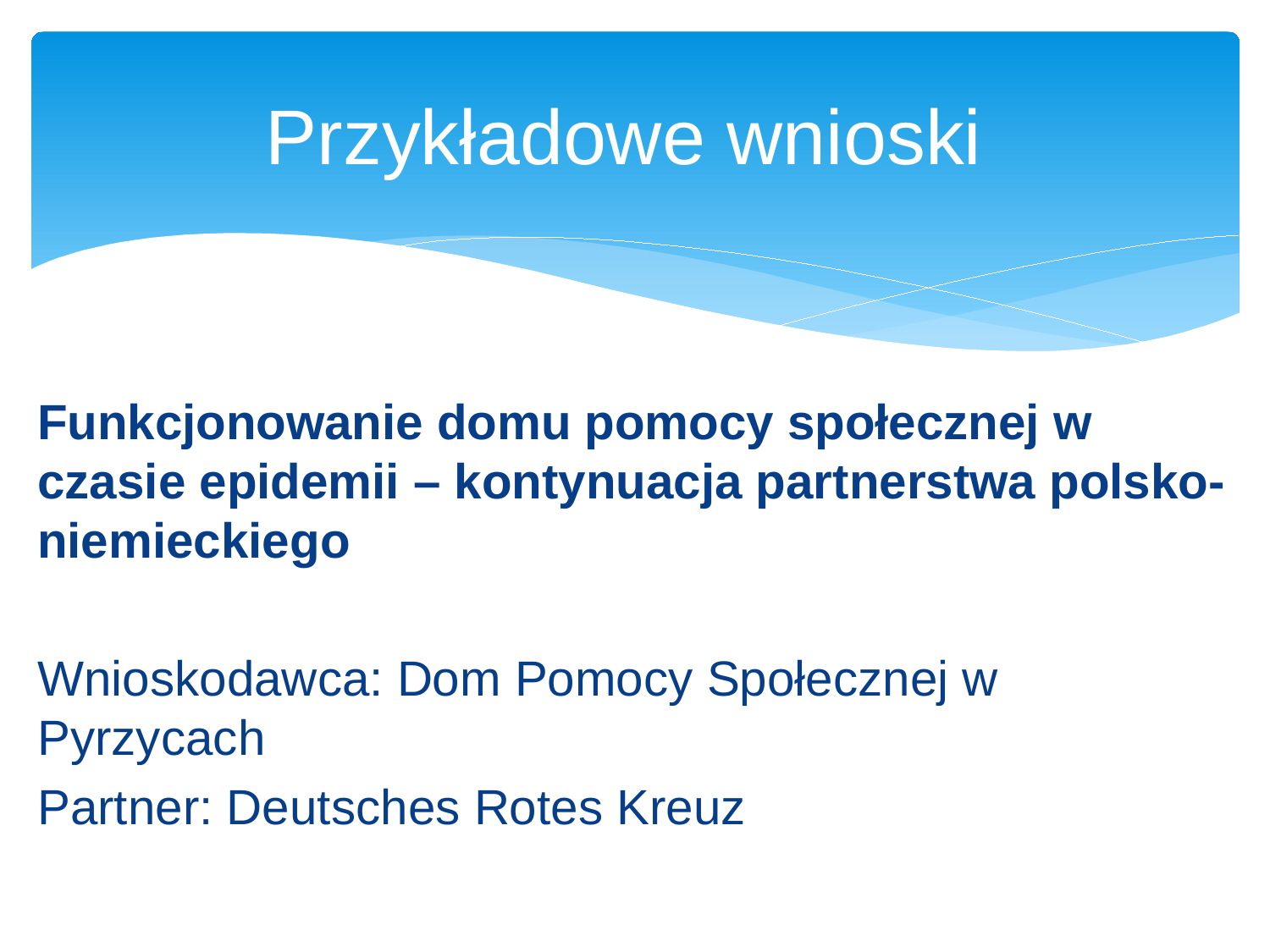

# Przykładowe wnioski

Funkcjonowanie domu pomocy społecznej w czasie epidemii – kontynuacja partnerstwa polsko-niemieckiego

Wnioskodawca: Dom Pomocy Społecznej w Pyrzycach
Partner: Deutsches Rotes Kreuz